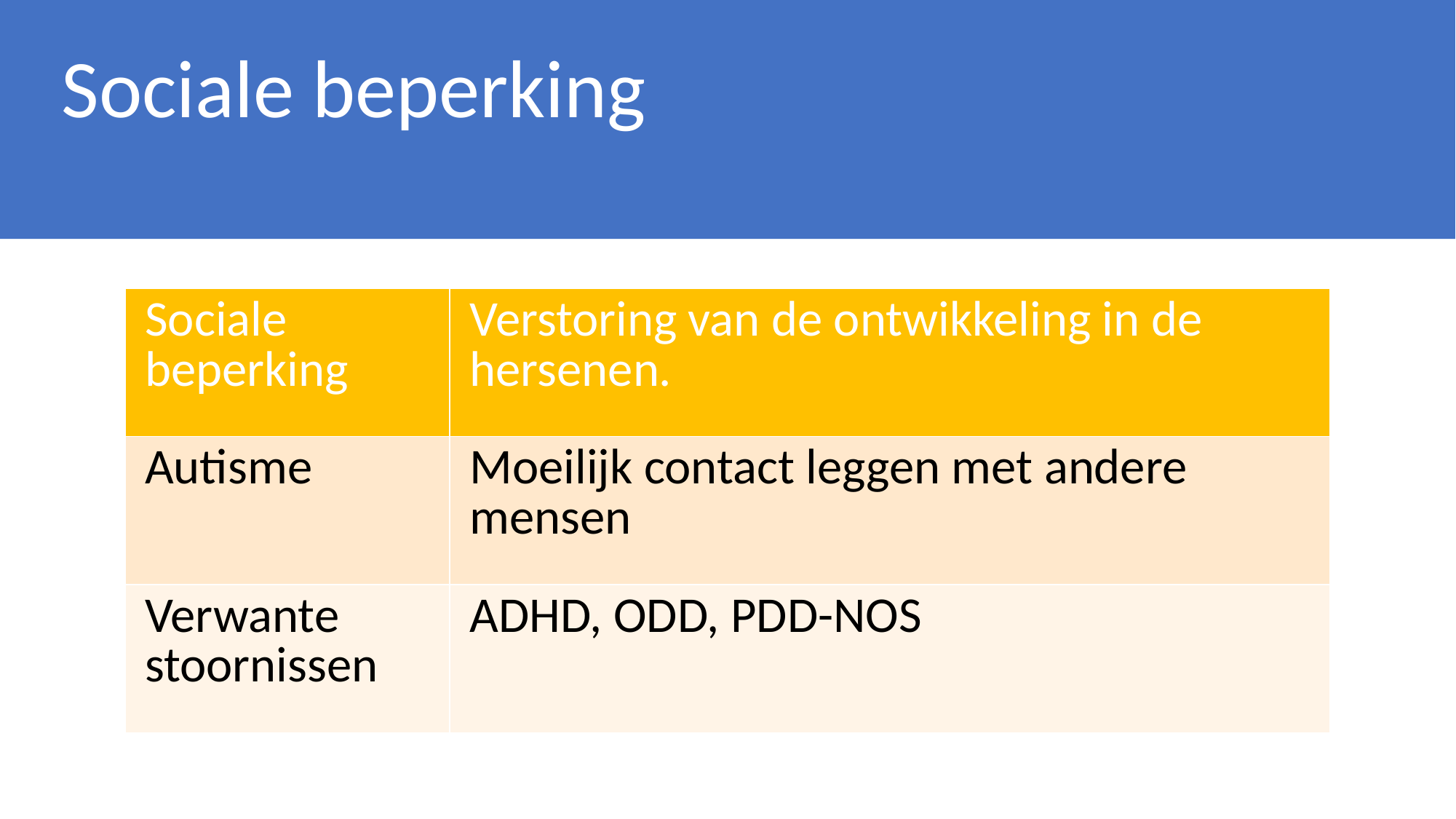

Sociale beperking
| Sociale beperking | Verstoring van de ontwikkeling in de hersenen. |
| --- | --- |
| Autisme | Moeilijk contact leggen met andere mensen |
| Verwante stoornissen | ADHD, ODD, PDD-NOS |